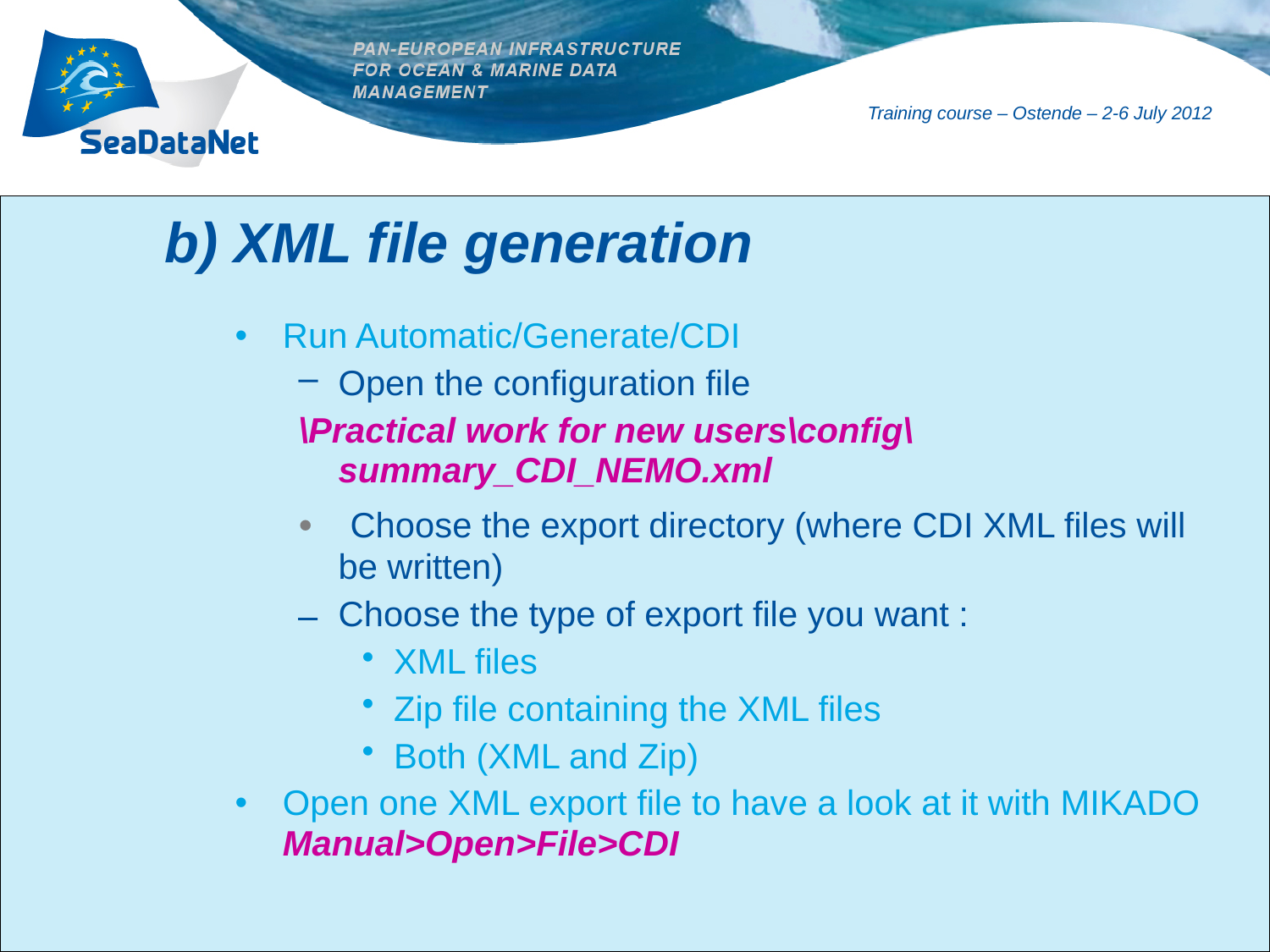

# b) XML file generation
Run Automatic/Generate/CDI
Open the configuration file
\Practical work for new users\config\summary_CDI_NEMO.xml
 Choose the export directory (where CDI XML files will be written)
Choose the type of export file you want :
XML files
Zip file containing the XML files
Both (XML and Zip)
Open one XML export file to have a look at it with MIKADO Manual>Open>File>CDI